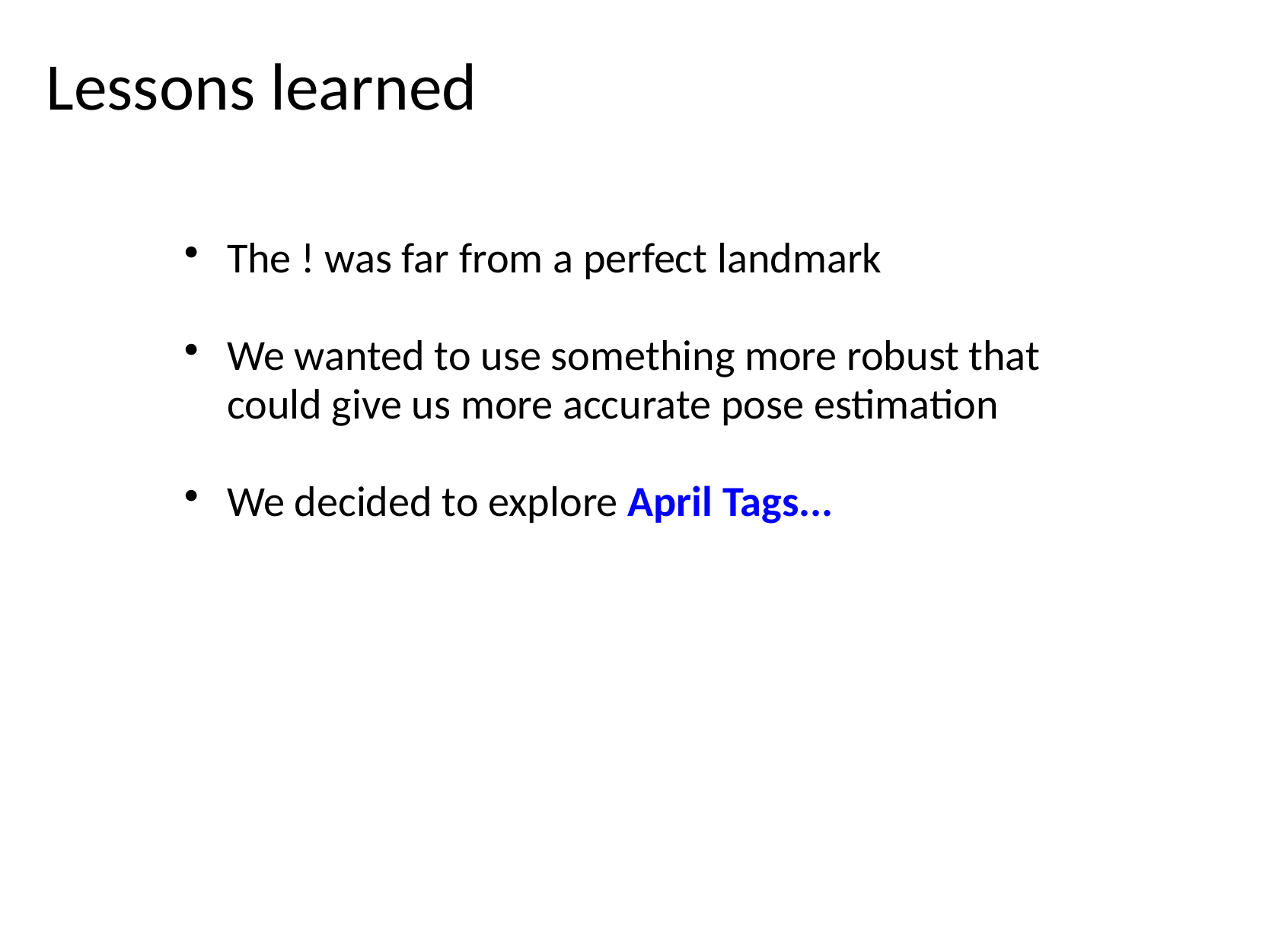

Lessons learned
The ! was far from a perfect landmark

We wanted to use something more robust that could give us more accurate pose estimation

We decided to explore April Tags...